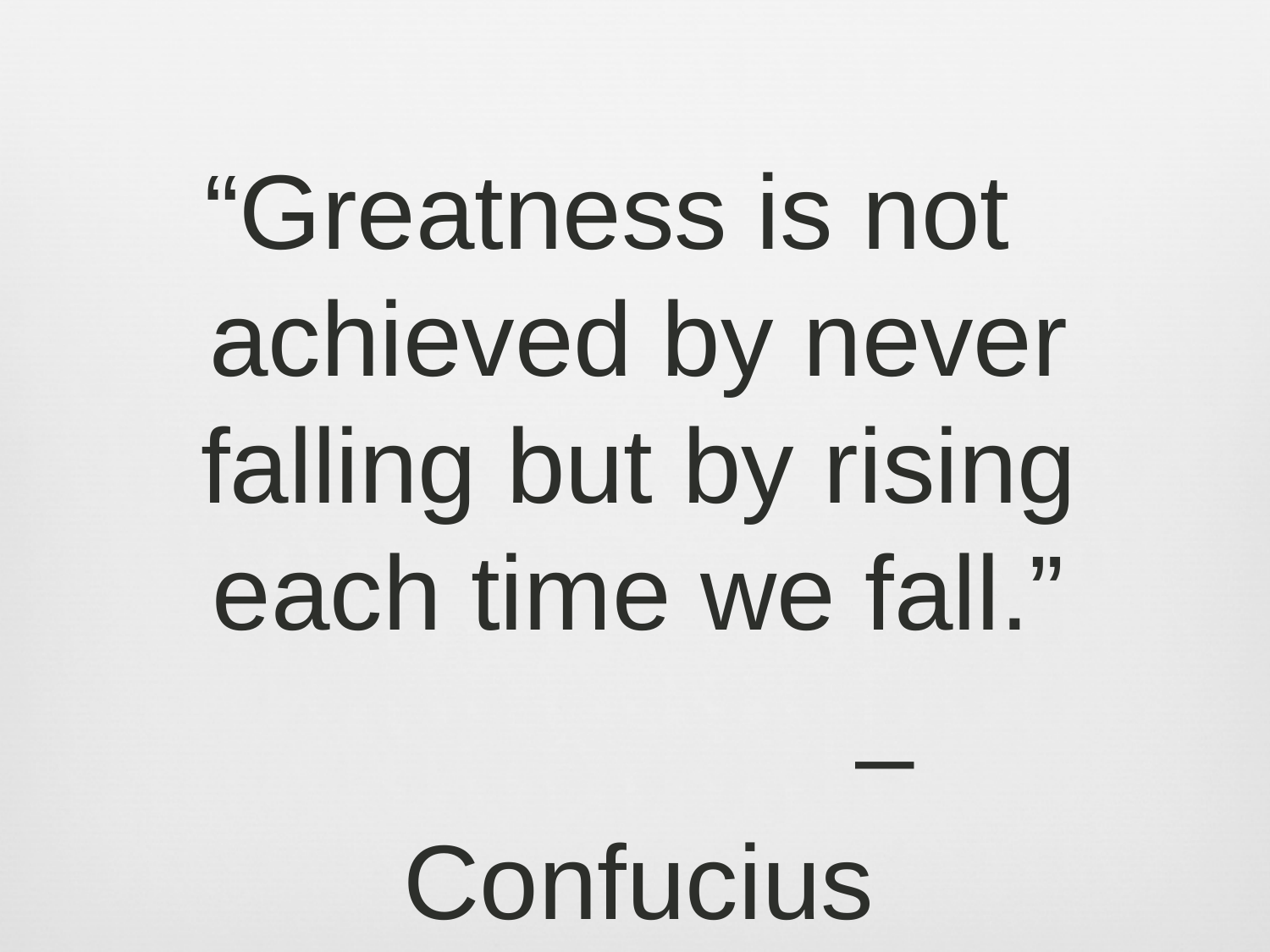

“Greatness is not achieved by never falling but by rising each time we fall.”
                   – Confucius